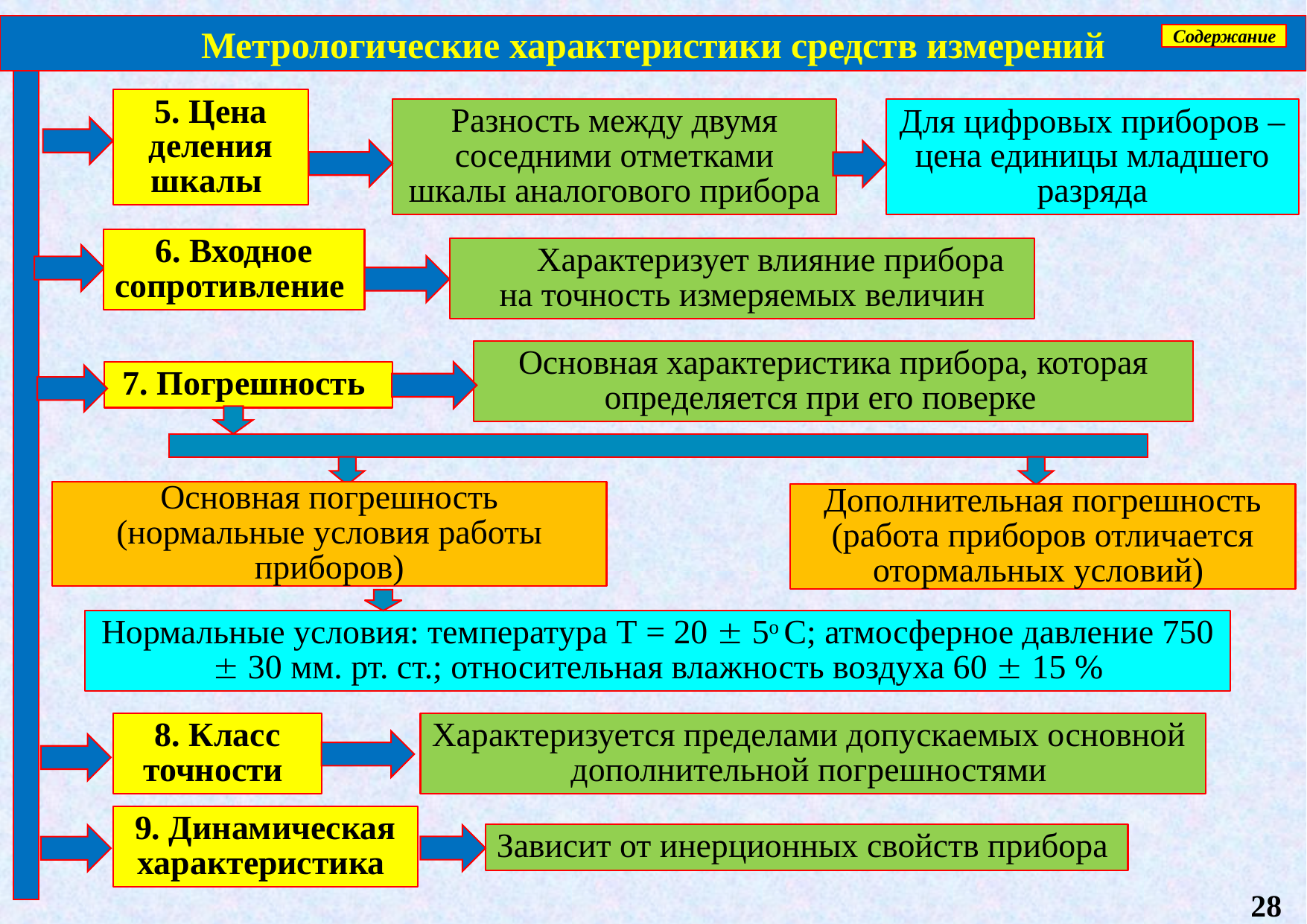

Метрологические характеристики средств измерений
Содержание

5. Цена деления шкалы
Разность между двумя соседними отметками шкалы аналогового прибора
Для цифровых приборов – цена единицы младшего разряда

6. Входное сопротивление

Характеризует влияние прибора на точность измеряемых величин
Основная характеристика прибора, которая определяется при его поверке

7. Погрешность

Основная погрешность (нормальные условия работы приборов)
Дополнительная погрешность (работа приборов отличается отормальных условий)

Нормальные условия: температура T = 20 ± 5о C; атмосферное давление 750 ± 30 мм. рт. ст.; относительная влажность воздуха 60 ± 15 %

8. Класс точности
Характеризуется пределами допускаемых основной  дополнительной погрешностями

9. Динамическая характеристика

Зависит от инерционных свойств прибора
28